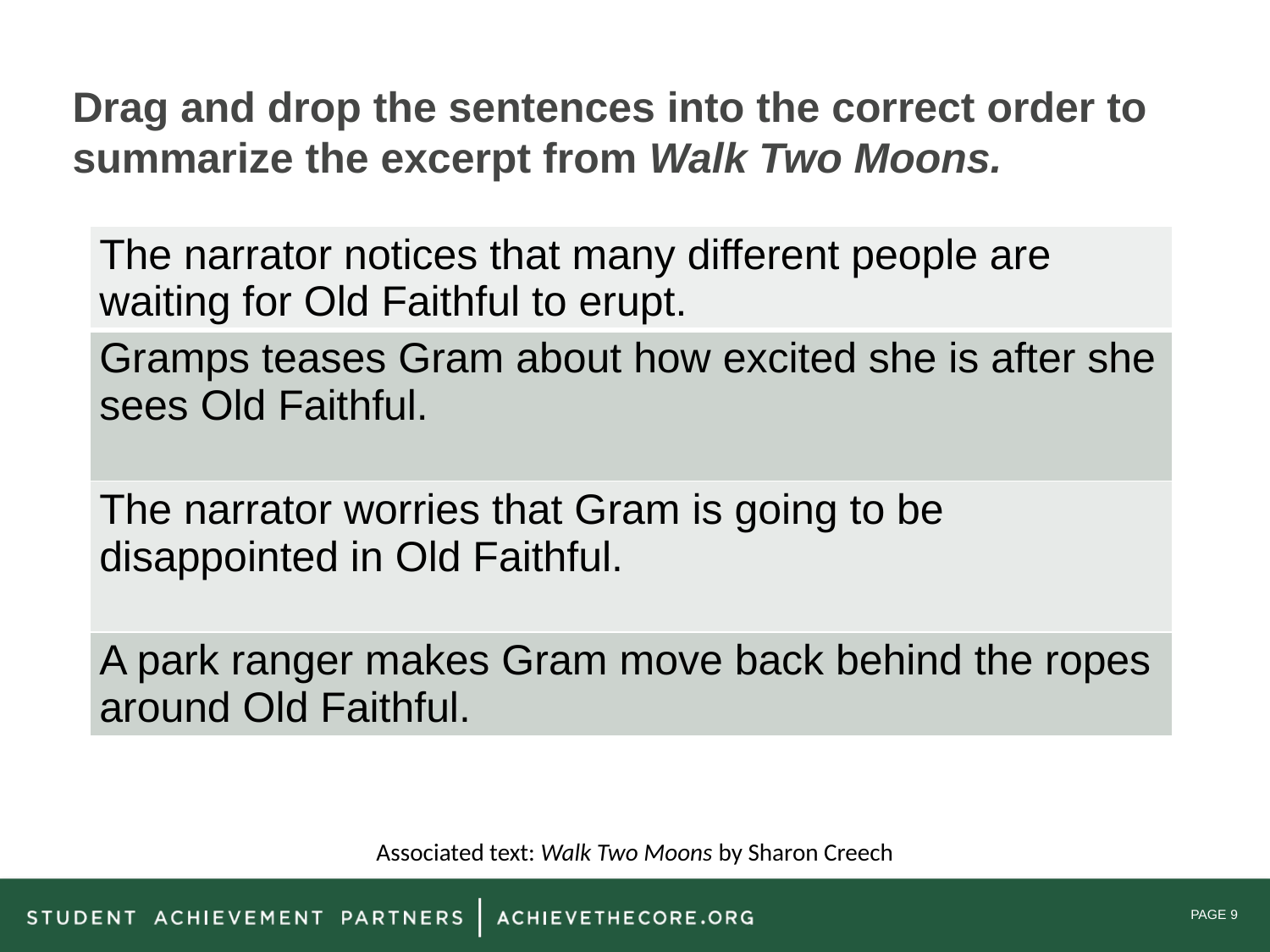

Drag and drop the sentences into the correct order to summarize the excerpt from Walk Two Moons.

| The narrator notices that many different people are waiting for Old Faithful to erupt. |
| --- |
| Gramps teases Gram about how excited she is after she sees Old Faithful. |
| The narrator worries that Gram is going to be disappointed in Old Faithful. |
| A park ranger makes Gram move back behind the ropes around Old Faithful. |
Associated text: Walk Two Moons by Sharon Creech